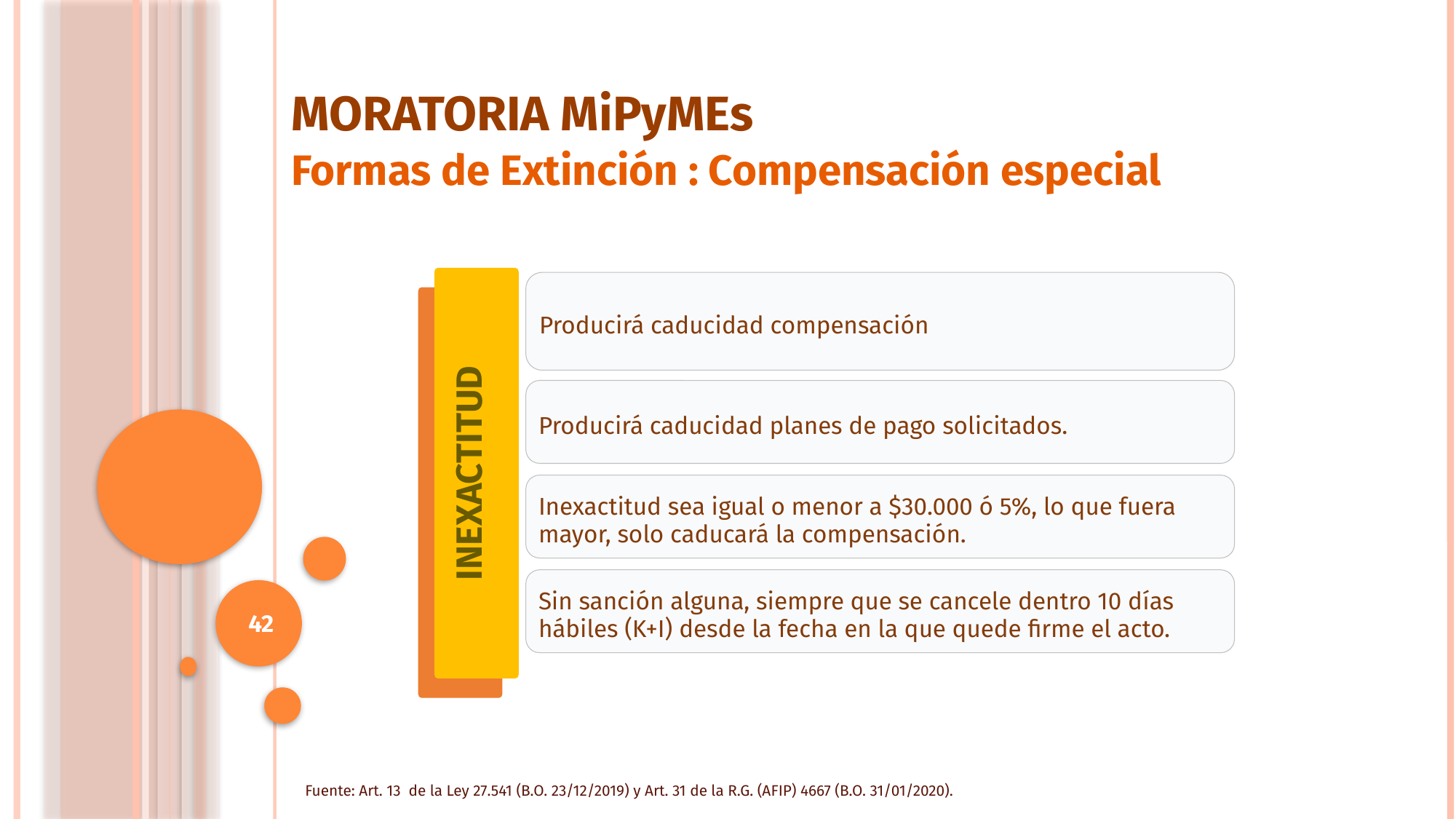

MORATORIA MiPyMEs
Formas de Extinción : Compensación especial
INEXACTITUD
Producirá caducidad compensación

Producirá caducidad planes de pago solicitados.
Inexactitud sea igual o menor a $30.000 ó 5%, lo que fuera mayor, solo caducará la compensación.
Sin sanción alguna, siempre que se cancele dentro 10 días hábiles (K+I) desde la fecha en la que quede firme el acto.
42
Fuente: Art. 13  de la Ley 27.541 (B.O. 23/12/2019) y Art. 31 de la R.G. (AFIP) 4667 (B.O. 31/01/2020).